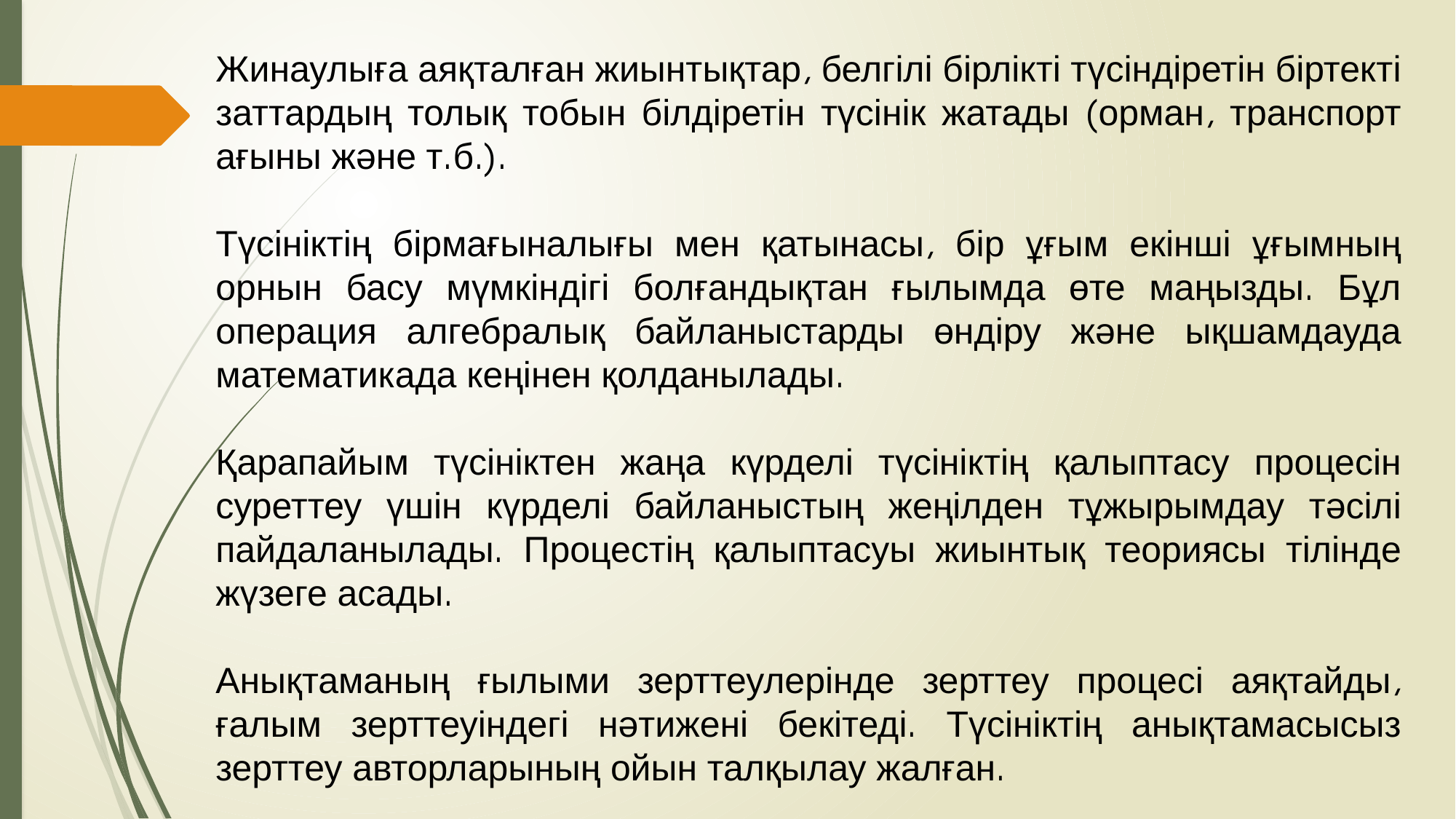

Жинаулыға аяқталған жиынтықтар, белгілі бірлікті түсіндіретін біртекті заттардың толық тобын білдіретін түсінік жатады (орман, транспорт ағыны және т.б.).

Түсініктің бірмағыналығы мен қатынасы, бір ұғым екінші ұғымның орнын басу мүмкіндігі болғандықтан ғылымда өте маңызды. Бұл операция алгебралық байланыстарды өндіру және ықшамдауда математикада кеңінен қолданылады.

Қарапайым түсініктен жаңа күрделі түсініктің қалыптасу процесін суреттеу үшін күрделі байланыстың жеңілден тұжырымдау тәсілі пайдаланылады. Процестің қалыптасуы жиынтық теориясы тілінде жүзеге асады.

Анықтаманың ғылыми зерттеулерінде зерттеу процесі аяқтайды, ғалым зерттеуіндегі нәтижені бекітеді. Түсініктің анықтамасысыз зерттеу авторларының ойын талқылау жалған.